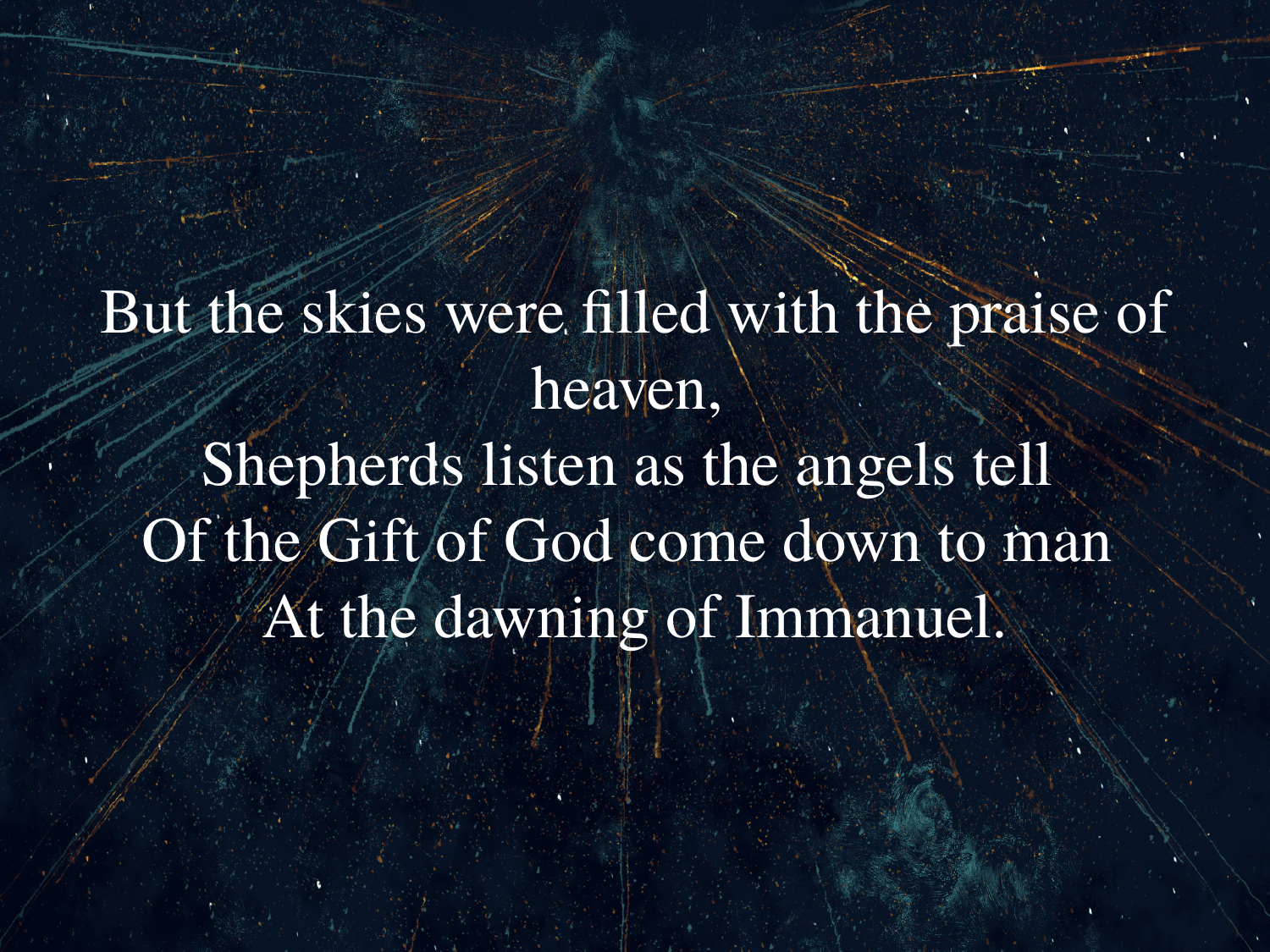

# But the skies were filled with the praise of heaven, Shepherds listen as the angels tell Of the Gift of God come down to man At the dawning of Immanuel.